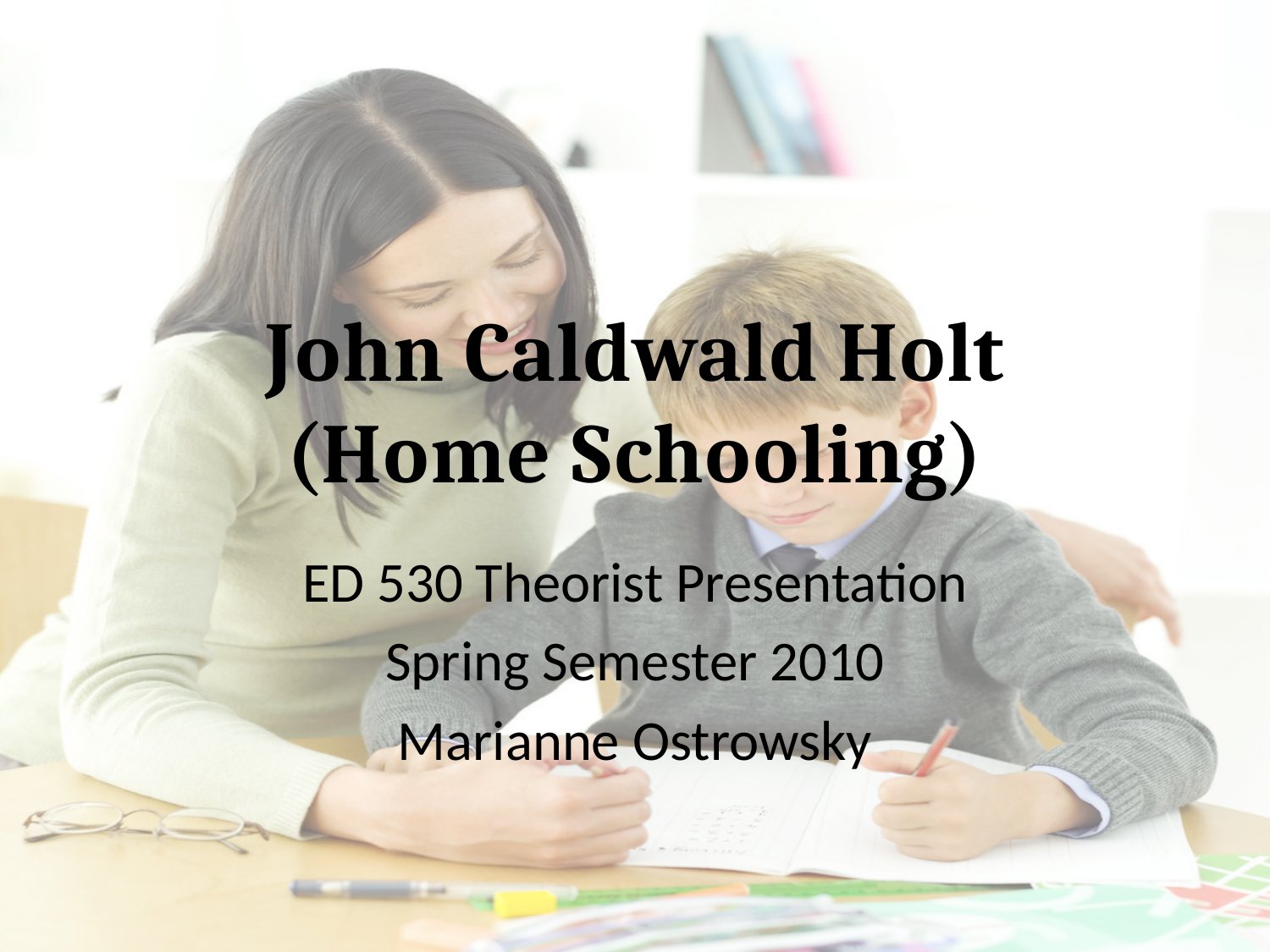

# John Caldwald Holt (Home Schooling)
ED 530 Theorist Presentation
Spring Semester 2010
Marianne Ostrowsky